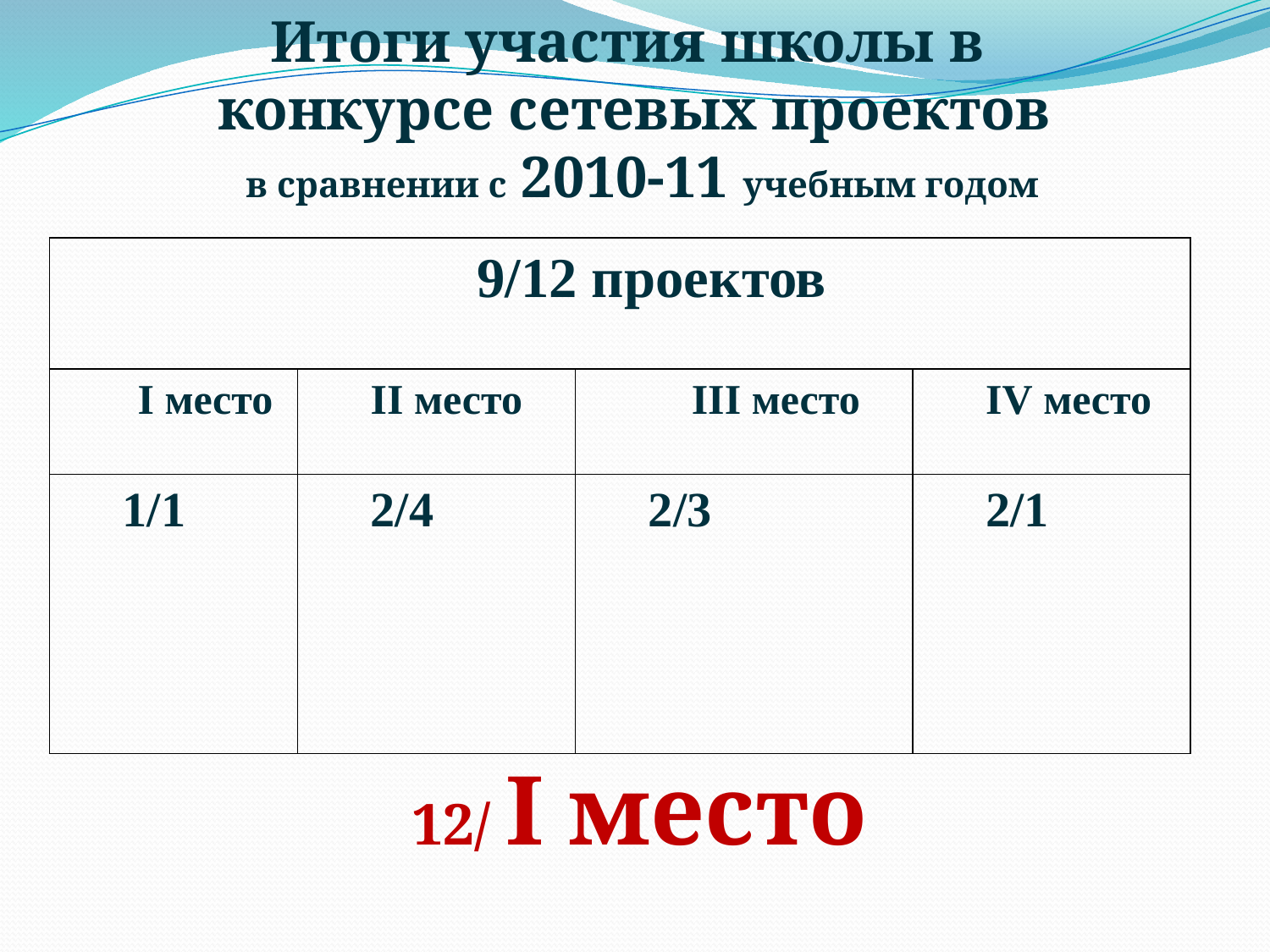

Итоги участия школы в
конкурсе сетевых проектов
 в сравнении с 2010-11 учебным годом
| 9/12 проектов |  |  |  |
| --- | --- | --- | --- |
| I место | II место | III место | IV место |
| 1/1 | 2/4 | 2/3 | 2/1 |
12/ I место